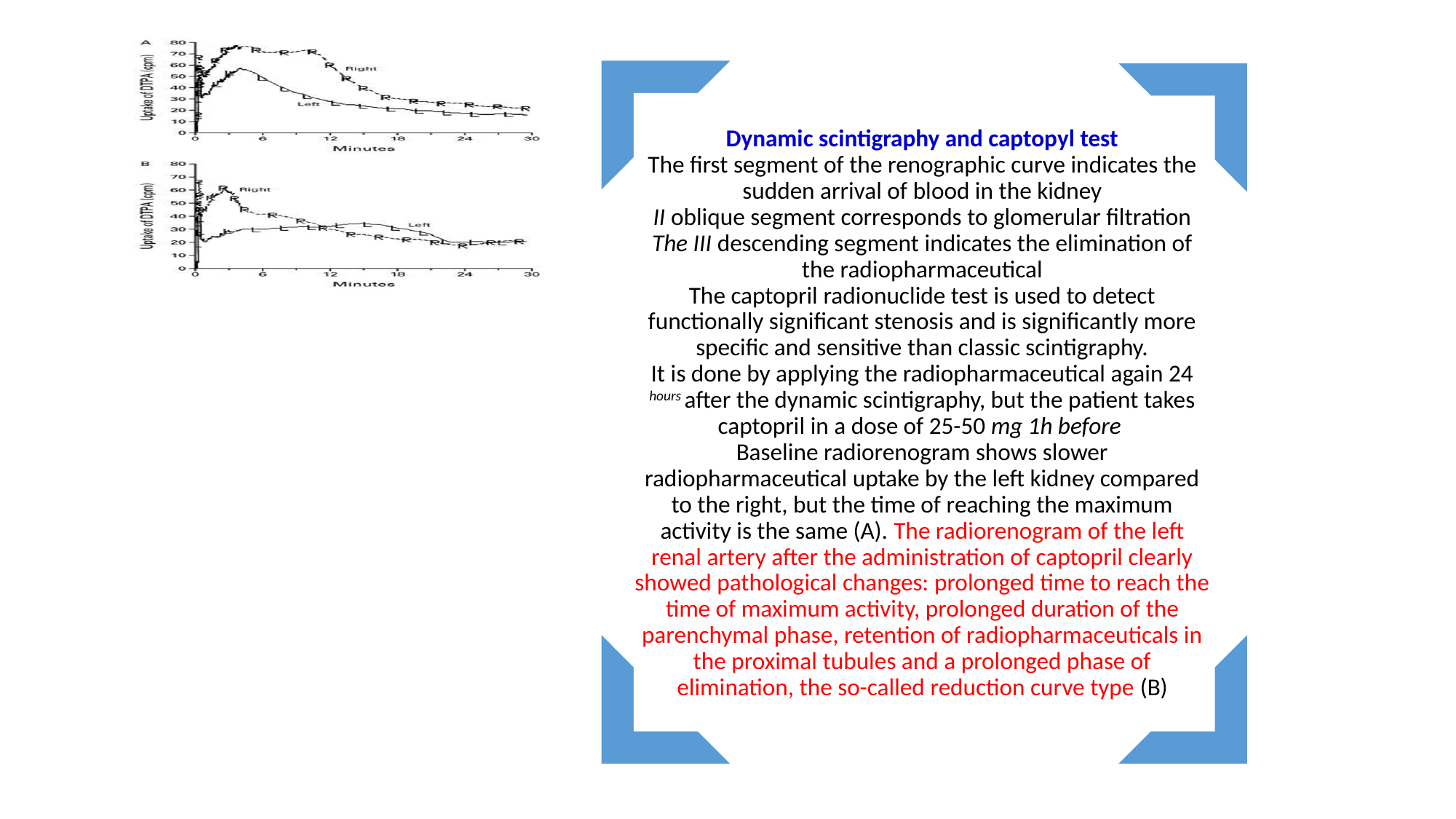

Dynamic scintigraphy and captopyl test
The first segment of the renographic curve indicates the sudden arrival of blood in the kidney
II oblique segment corresponds to glomerular filtration
The III descending segment indicates the elimination of the radiopharmaceutical
The captopril radionuclide test is used to detect functionally significant stenosis and is significantly more specific and sensitive than classic scintigraphy.
It is done by applying the radiopharmaceutical again 24 hours after the dynamic scintigraphy, but the patient takes captopril in a dose of 25-50 mg 1h before
Baseline radiorenogram shows slower radiopharmaceutical uptake by the left kidney compared to the right, but the time of reaching the maximum activity is the same (A). The radiorenogram of the left renal artery after the administration of captopril clearly showed pathological changes: prolonged time to reach the time of maximum activity, prolonged duration of the parenchymal phase, retention of radiopharmaceuticals in the proximal tubules and a prolonged phase of elimination, the so-called reduction curve type (B)